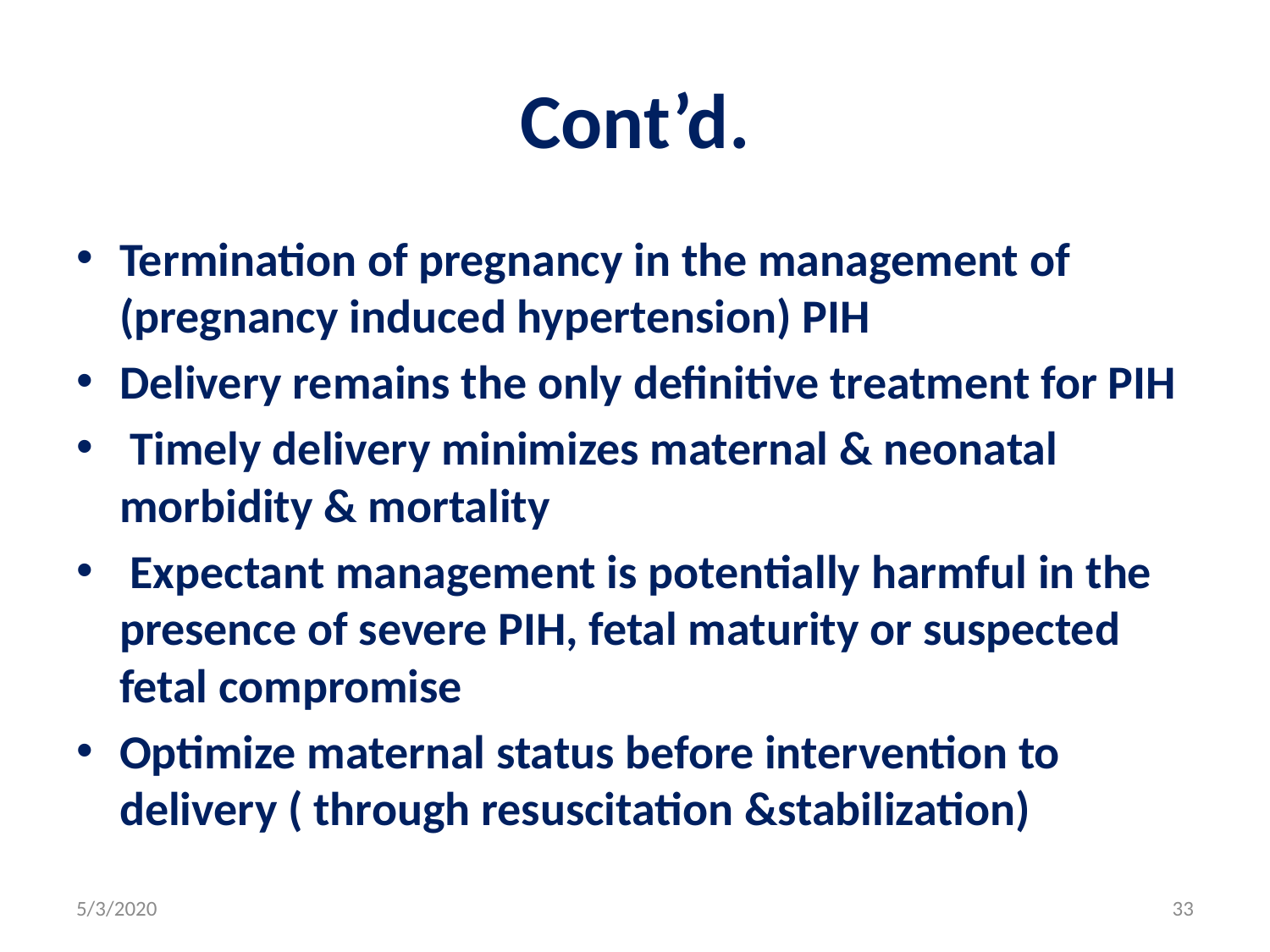

# Cont’d.
Termination of pregnancy in the management of (pregnancy induced hypertension) PIH
Delivery remains the only definitive treatment for PIH
 Timely delivery minimizes maternal & neonatal morbidity & mortality
 Expectant management is potentially harmful in the presence of severe PIH, fetal maturity or suspected fetal compromise
Optimize maternal status before intervention to delivery ( through resuscitation &stabilization)
5/3/2020
33